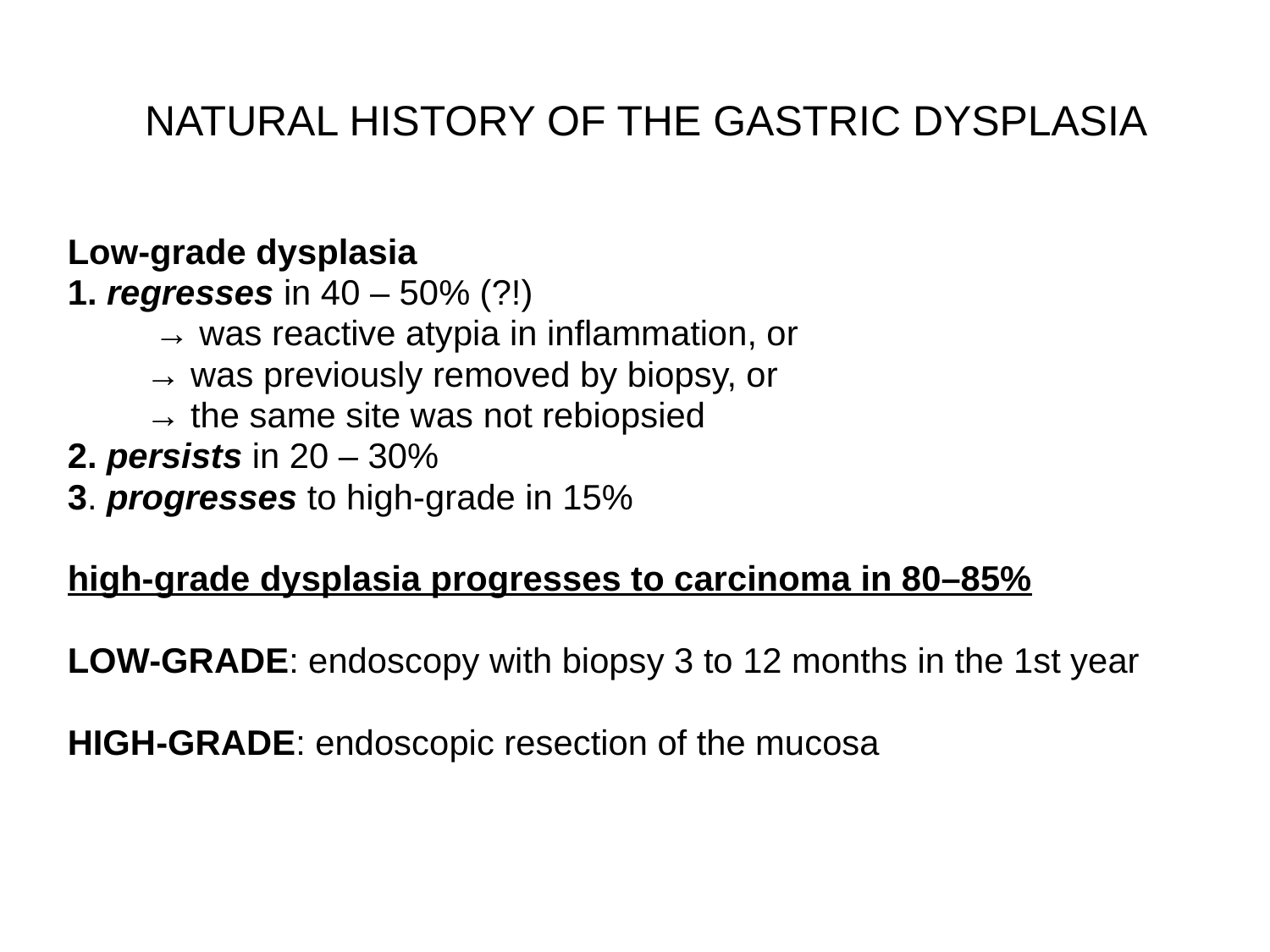

# NATURAL HISTORY OF THE GASTRIC DYSPLASIA

Low-grade dysplasia
1. regresses in 40 – 50% (?!)
	    → was reactive atypia in inflammation, or
        → was previously removed by biopsy, or
        → the same site was not rebiopsied
2. persists in 20 – 30%
3. progresses to high-grade in 15%

high-grade dysplasia progresses to carcinoma in 80–85%

LOW-GRADE: endoscopy with biopsy 3 to 12 months in the 1st year

HIGH-GRADE: endoscopic resection of the mucosa